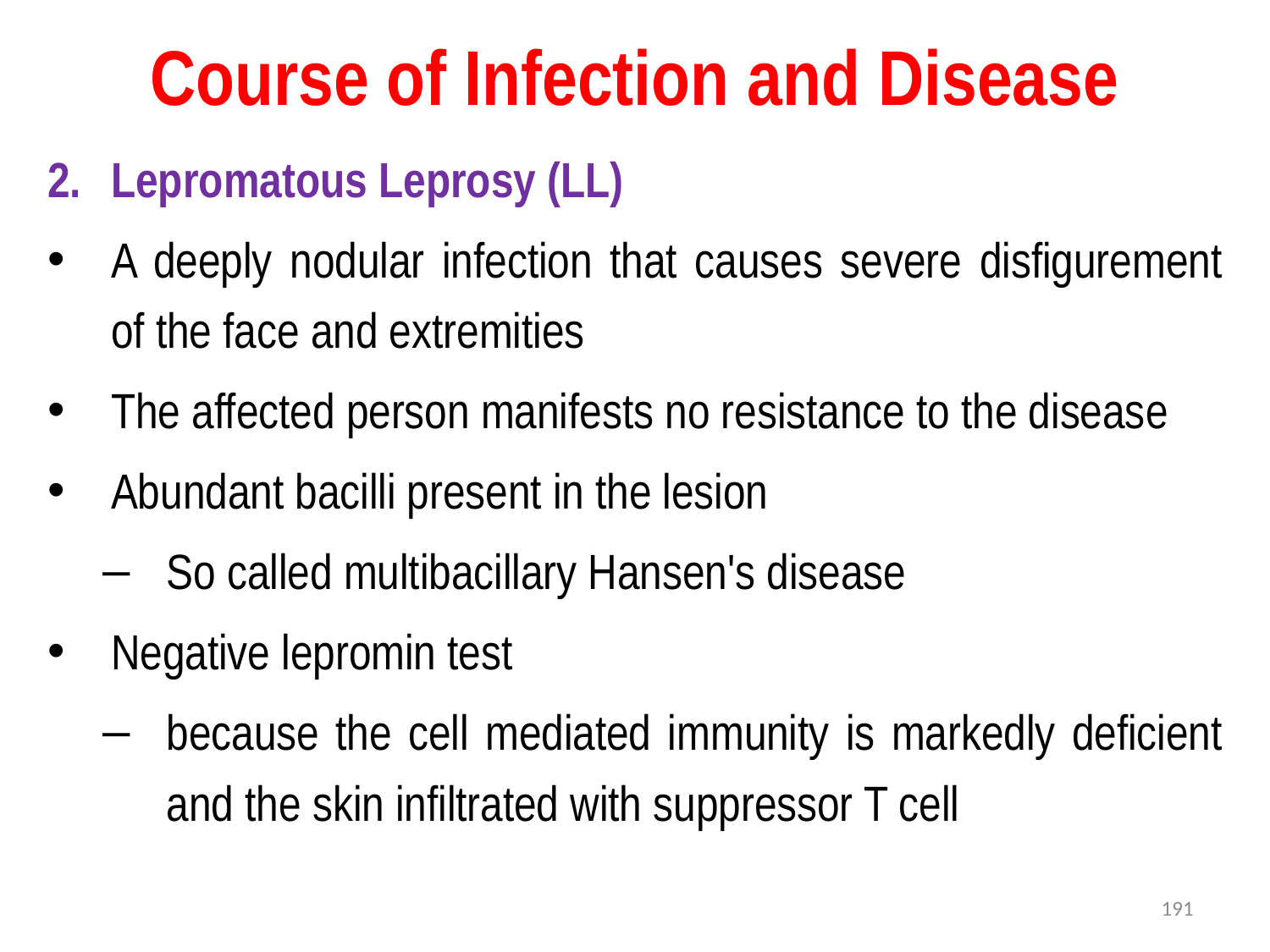

# Course of Infection and Disease
Lepromatous Leprosy (LL)
A deeply nodular infection that causes severe disfigurement of the face and extremities
The affected person manifests no resistance to the disease
Abundant bacilli present in the lesion
So called multibacillary Hansen's disease
Negative lepromin test
because the cell mediated immunity is markedly deficient and the skin infiltrated with suppressor T cell

191